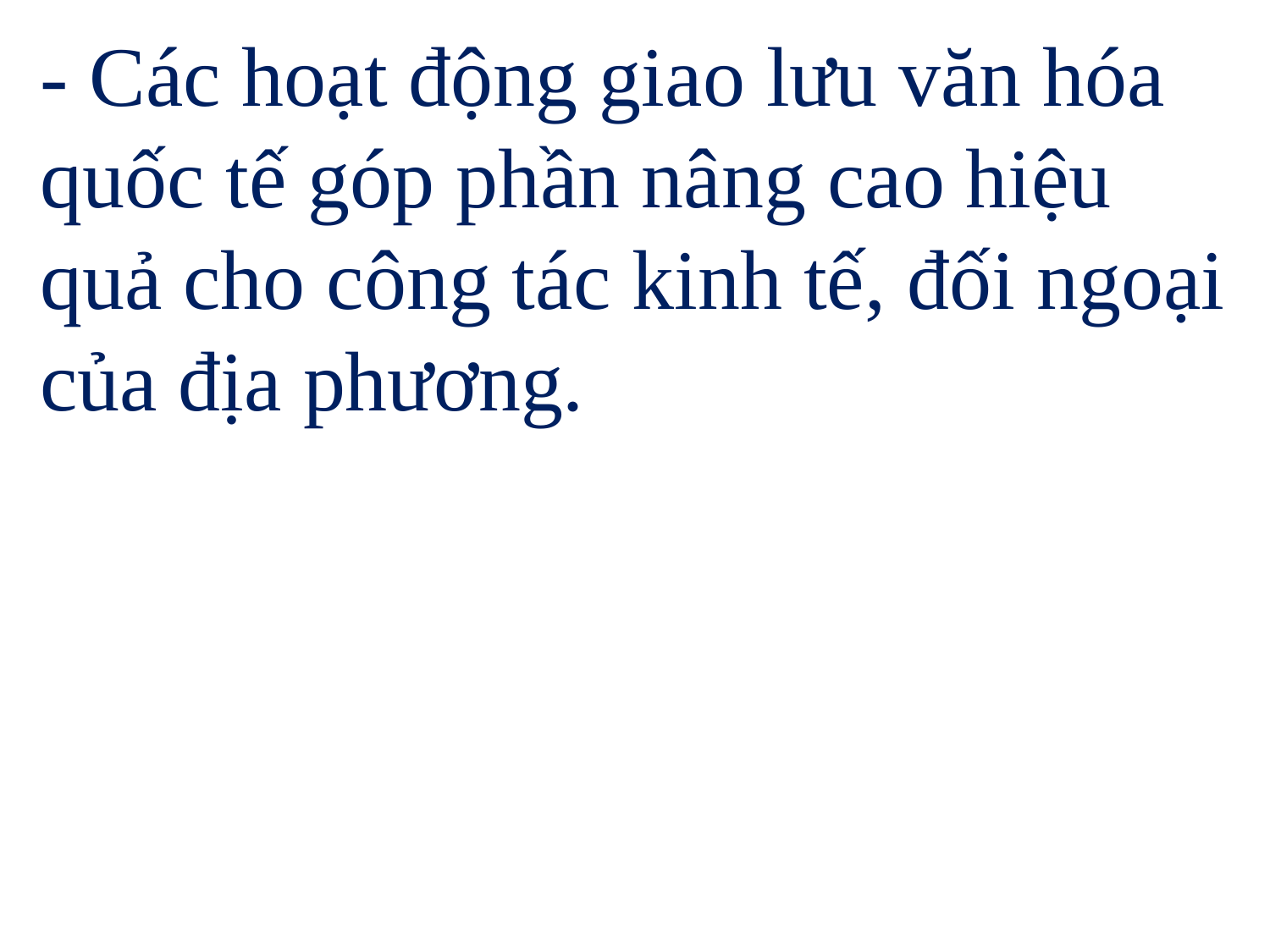

- Các hoạt động giao lưu văn hóa quốc tế góp phần nâng cao hiệu quả cho công tác kinh tế, đối ngoại của địa phương.